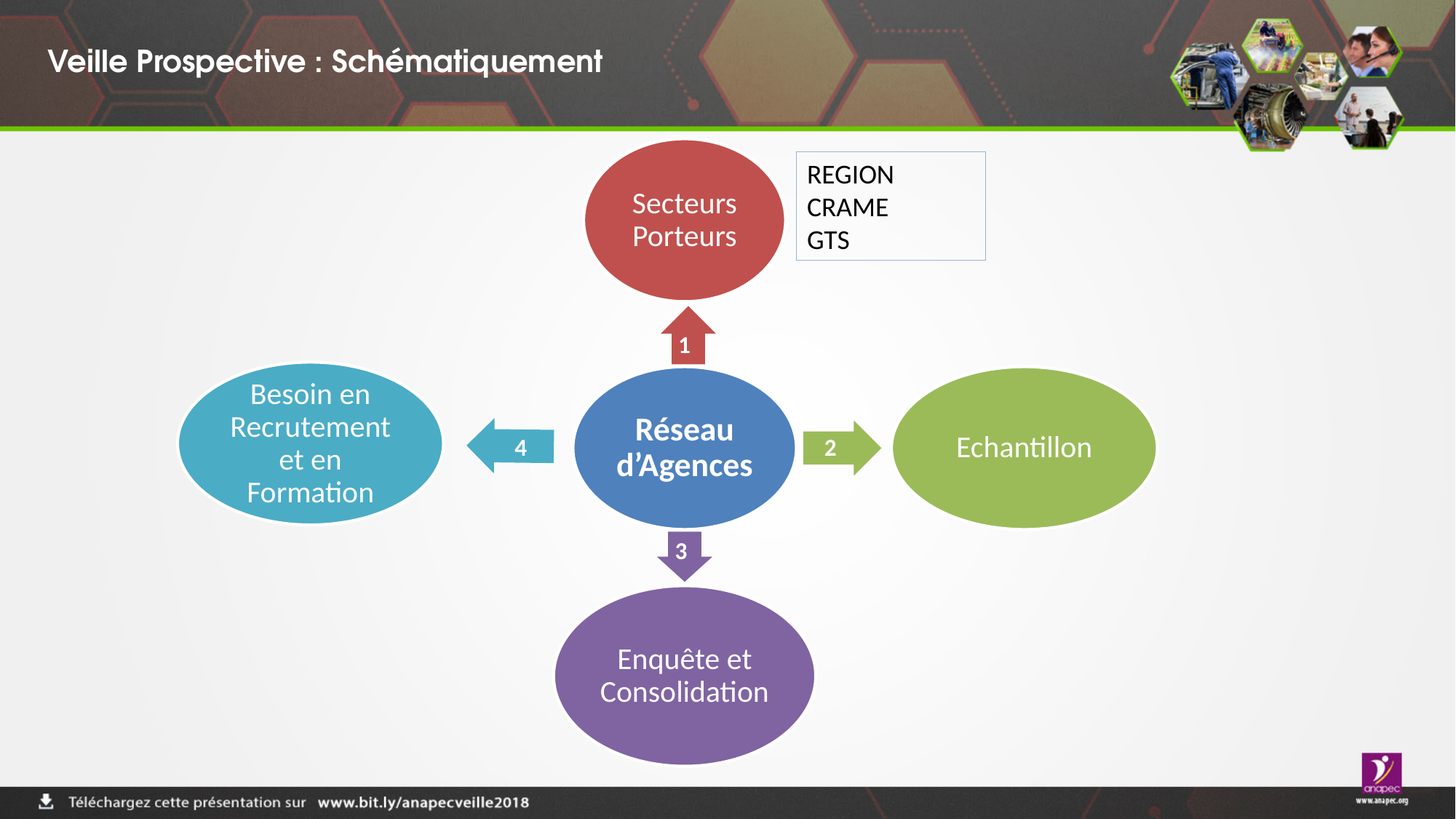

# Veille Prospective : Schématiquement
Réseau d’Agences

Secteurs Porteurs

Echantillon

Enquête et Consolidation

Besoin en Recrutement et en Formation
REGION
CRAME
GTS
1
4
2
3